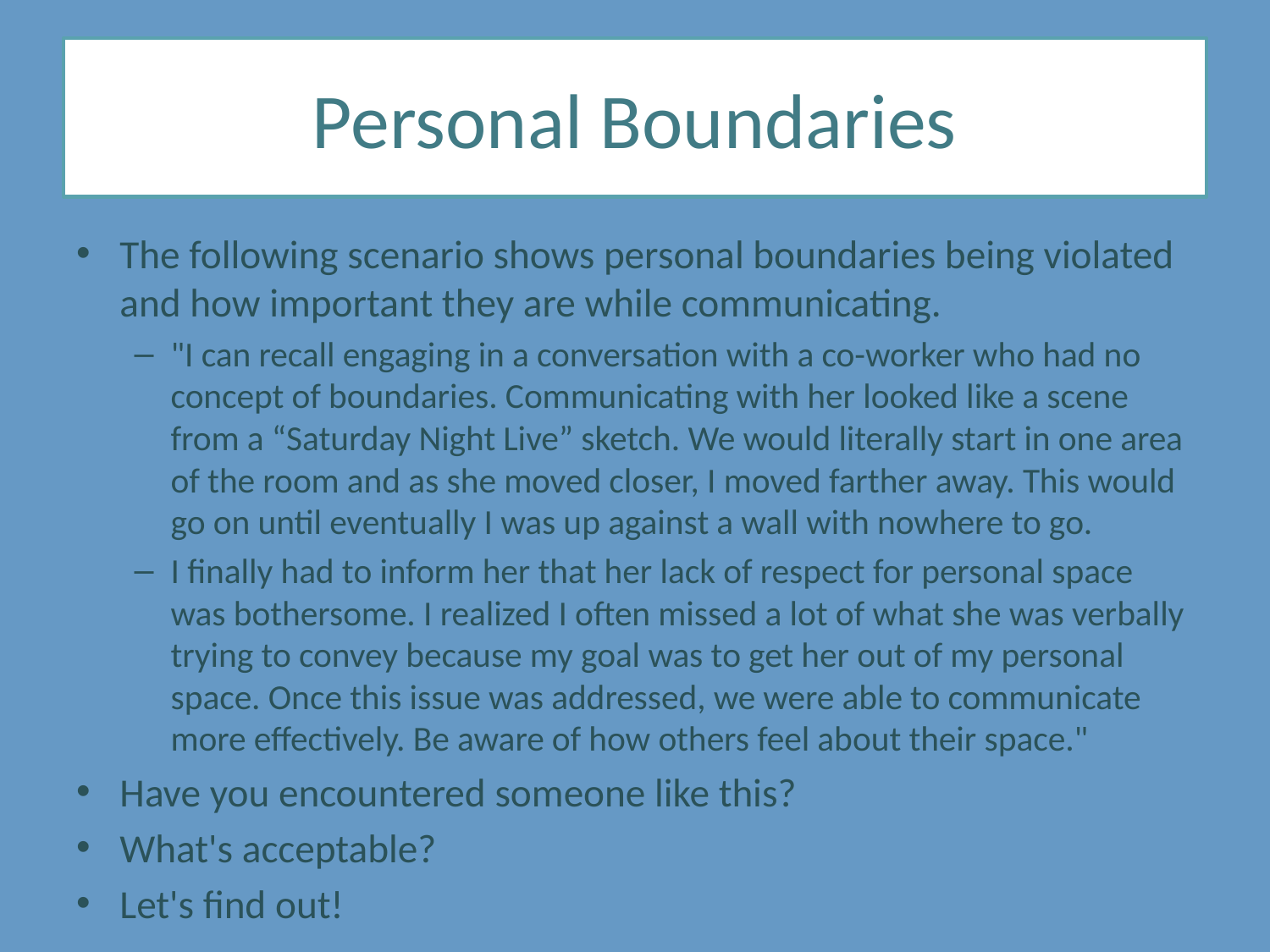

# Personal Boundaries
The following scenario shows personal boundaries being violated and how important they are while communicating.
"I can recall engaging in a conversation with a co-worker who had no concept of boundaries. Communicating with her looked like a scene from a “Saturday Night Live” sketch. We would literally start in one area of the room and as she moved closer, I moved farther away. This would go on until eventually I was up against a wall with nowhere to go.
I finally had to inform her that her lack of respect for personal space was bothersome. I realized I often missed a lot of what she was verbally trying to convey because my goal was to get her out of my personal space. Once this issue was addressed, we were able to communicate more effectively. Be aware of how others feel about their space."
Have you encountered someone like this?
What's acceptable?
Let's find out!